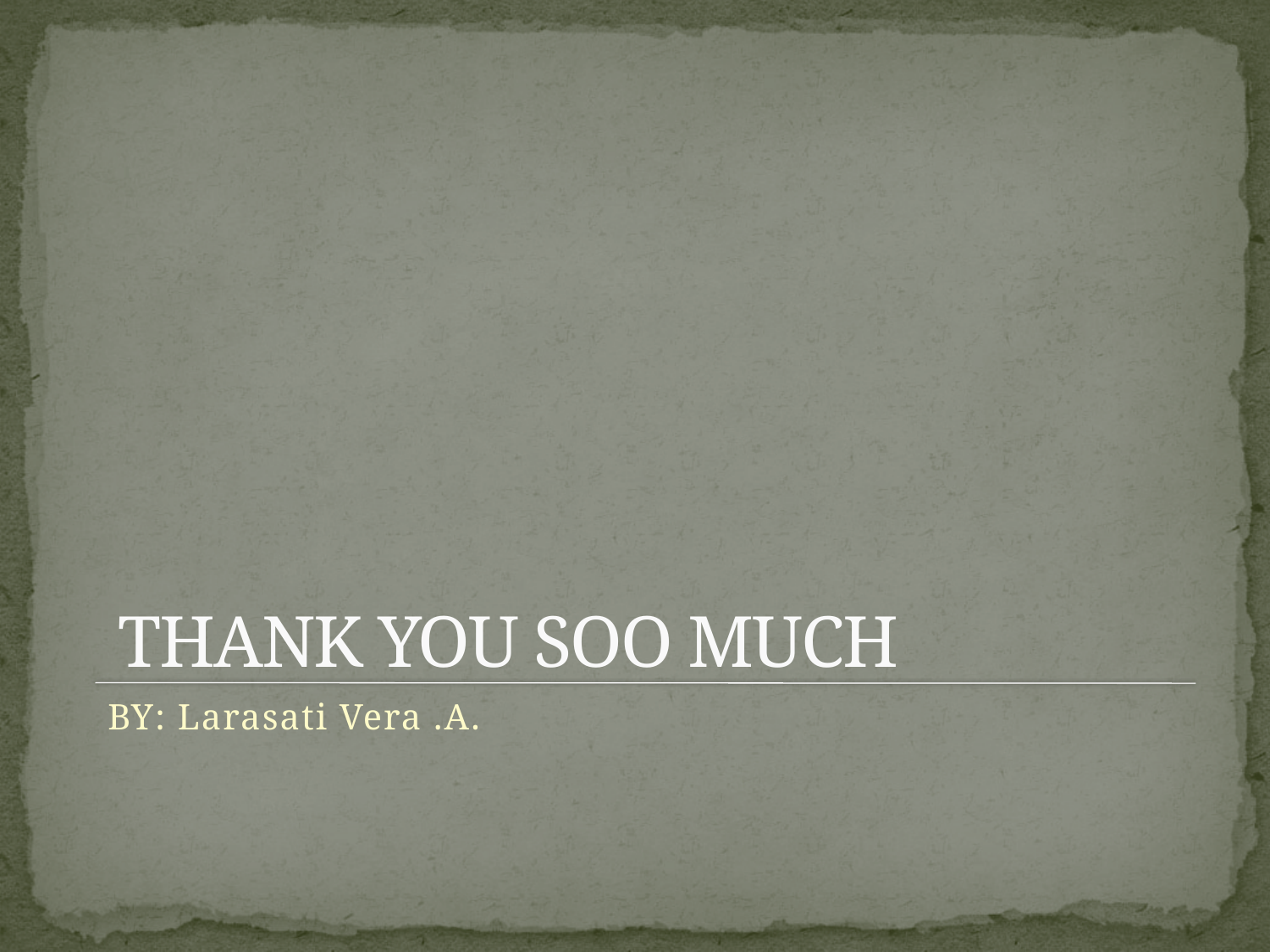

# THANK YOU SOO MUCH
BY: Larasati Vera .A.